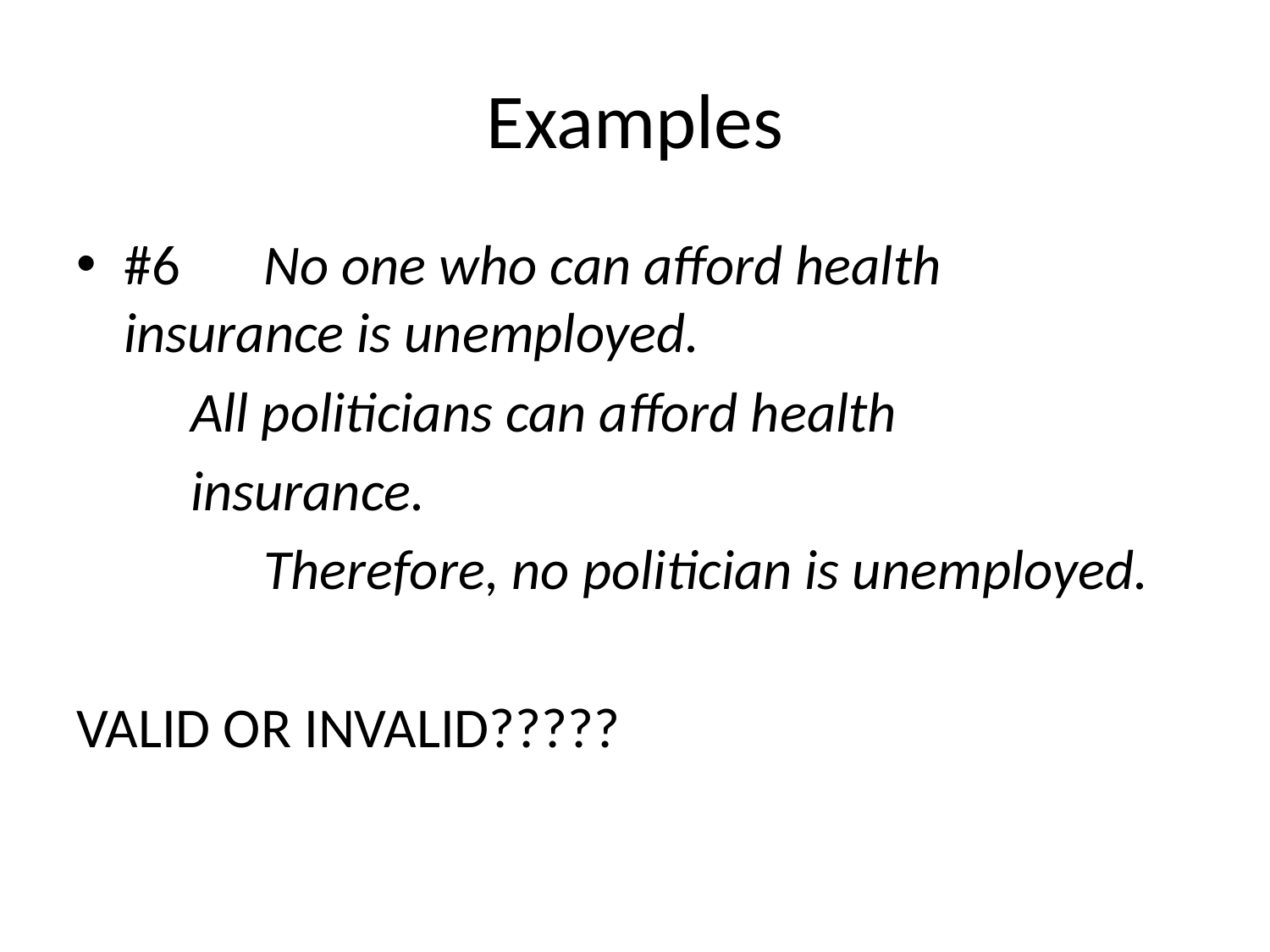

# Examples
#6 	 No one who can afford health 	    	 insurance is unemployed.
         All politicians can afford health
         insurance.
	 	 Therefore, no politician is unemployed.

VALID OR INVALID?????